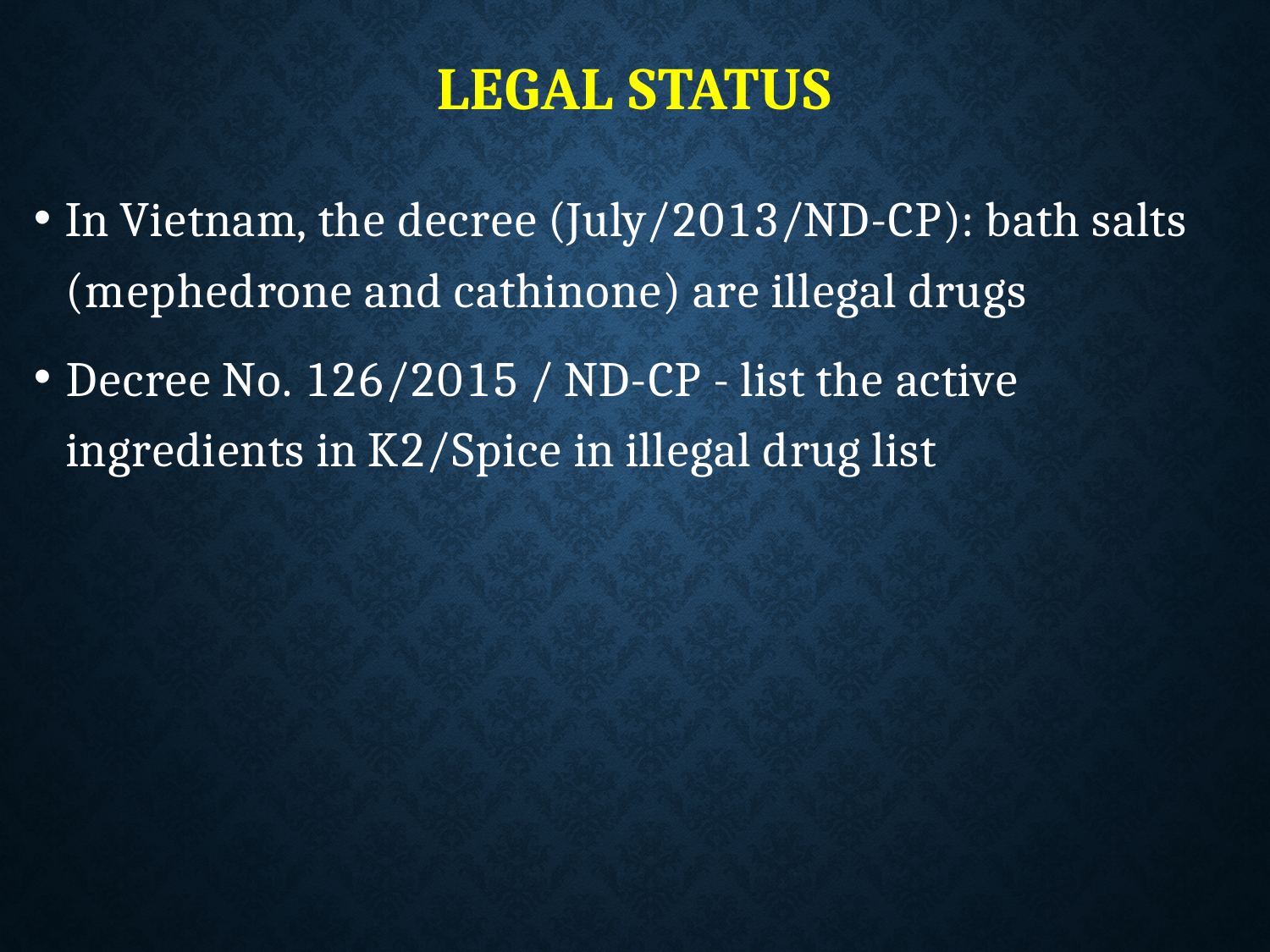

# LEGAL STATUS
In Vietnam, the decree (July/2013/ND-CP): bath salts (mephedrone and cathinone) are illegal drugs
Decree No. 126/2015 / ND-CP - list the active ingredients in K2/Spice in illegal drug list